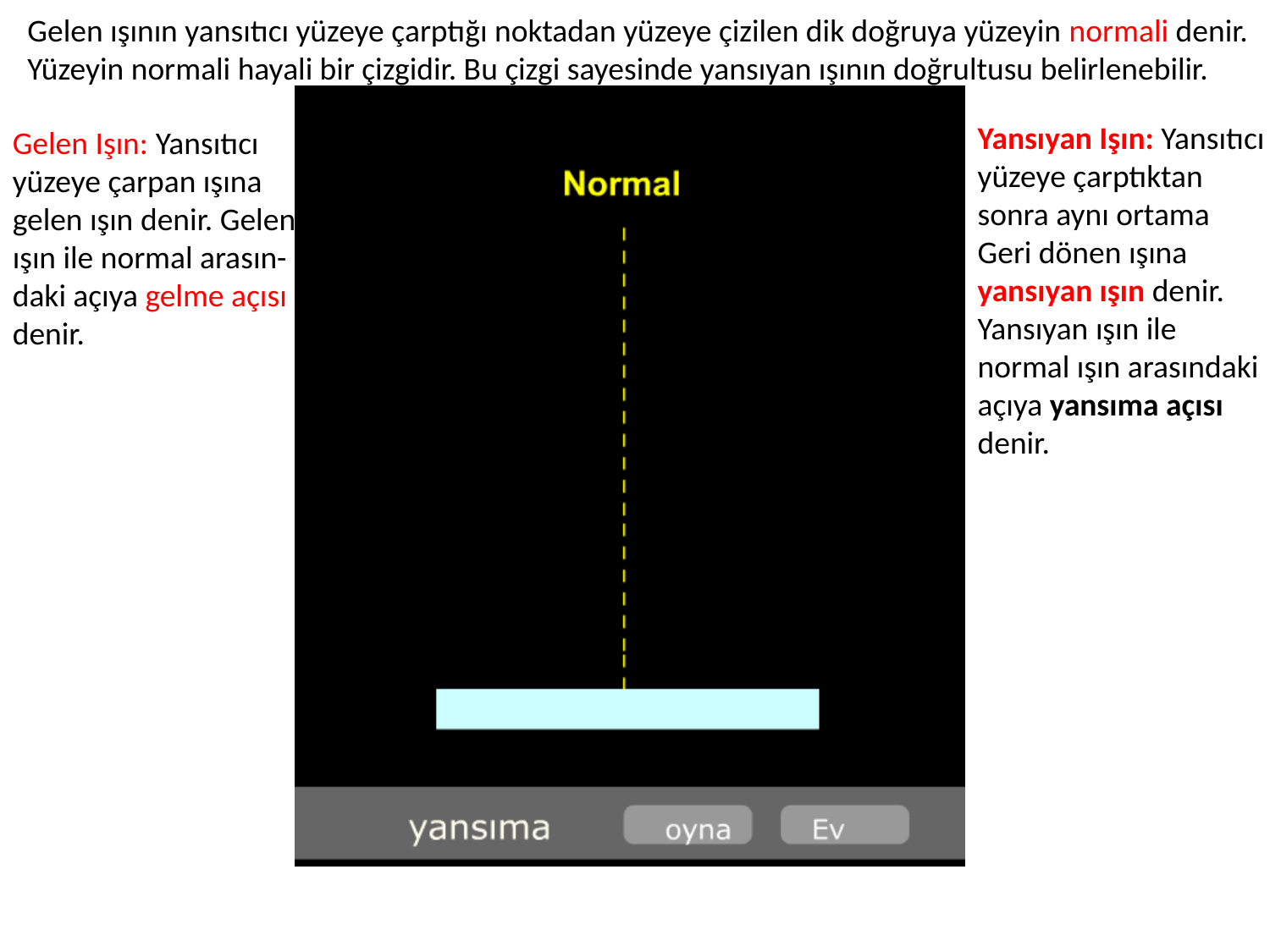

Gelen ışının yansıtıcı yüzeye çarptığı noktadan yüzeye çizilen dik doğruya yüzeyin normali denir. Yüzeyin normali hayali bir çizgidir. Bu çizgi sayesinde yansıyan ışının doğrultusu belirlenebilir.
Yansıyan Işın: Yansıtıcı yüzeye çarptıktan sonra aynı ortama
Geri dönen ışına yansıyan ışın denir.
Yansıyan ışın ile normal ışın arasındaki
açıya yansıma açısı denir.
Gelen Işın: Yansıtıcı yüzeye çarpan ışına gelen ışın denir. Gelen ışın ile normal arasın-daki açıya gelme açısı denir.